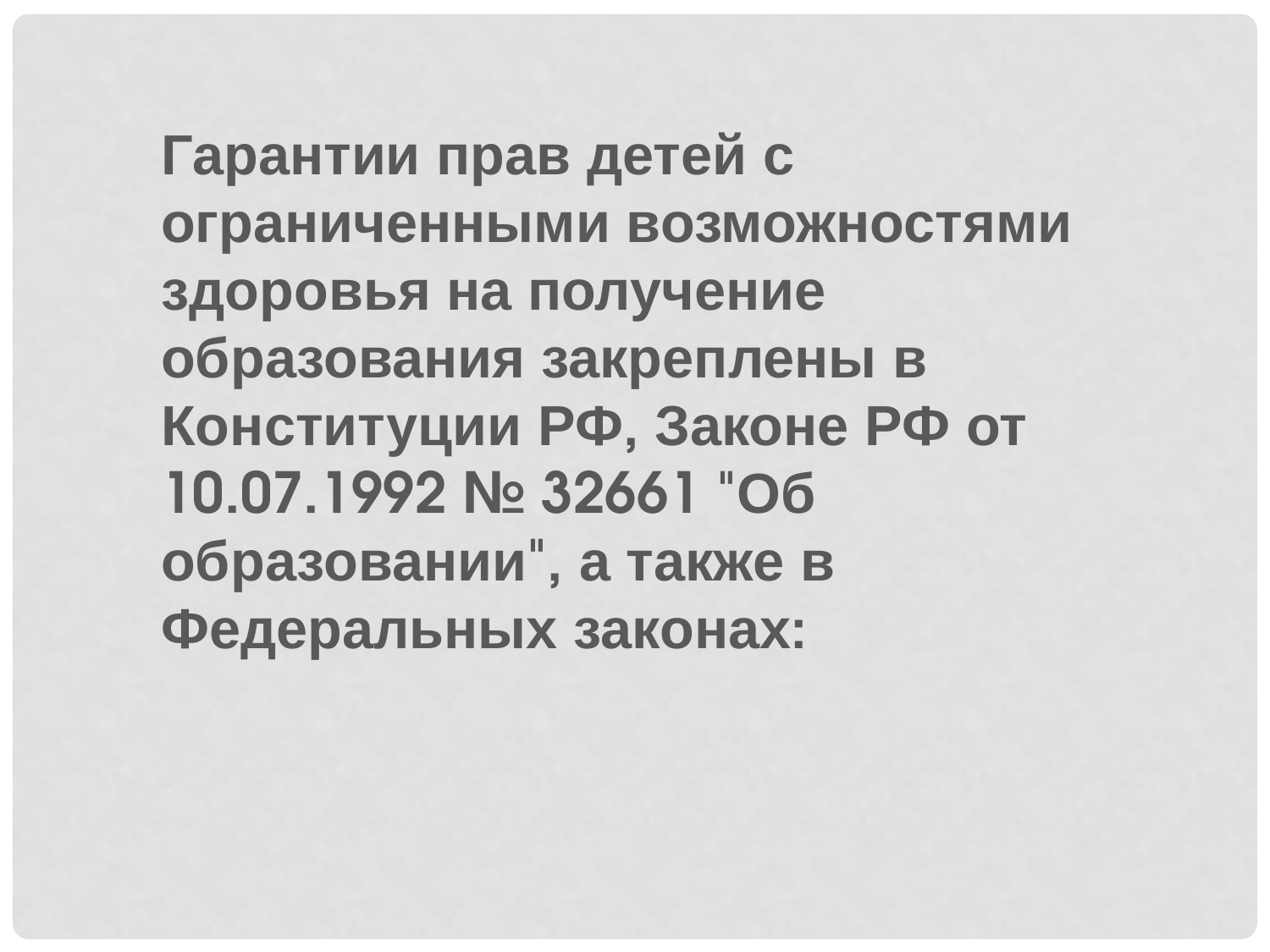

Гарантии прав детей с ограниченными возможностями здоровья на получение образования закреплены в Конституции РФ, Законе РФ от 10.07.1992 № 3266­1 "Об образовании", а также в Федеральных законах: